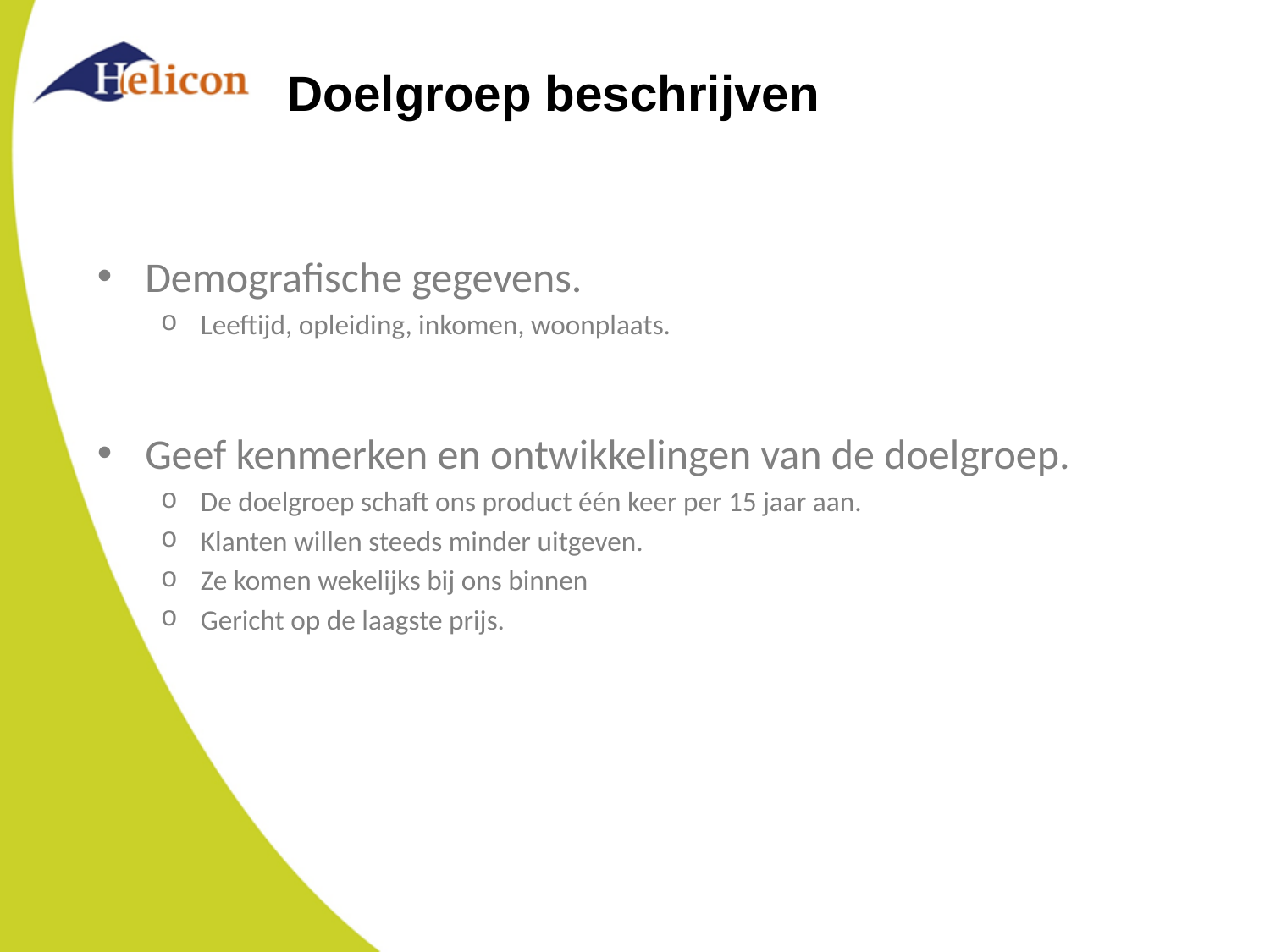

# Doelgroep beschrijven
Demografische gegevens.
Leeftijd, opleiding, inkomen, woonplaats.

Geef kenmerken en ontwikkelingen van de doelgroep.
De doelgroep schaft ons product één keer per 15 jaar aan.
Klanten willen steeds minder uitgeven.
Ze komen wekelijks bij ons binnen
Gericht op de laagste prijs.